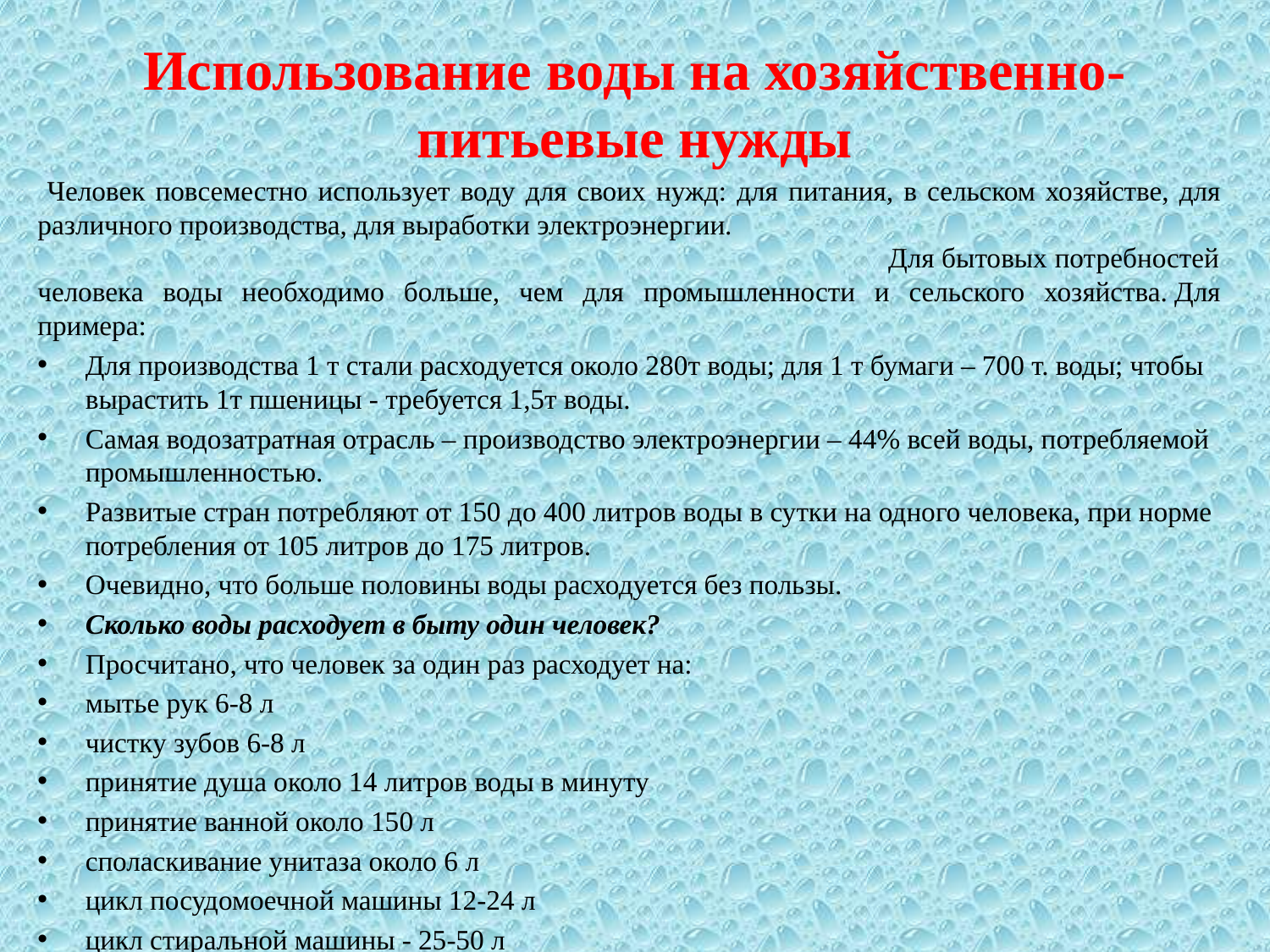

# Использование воды на хозяйственно-питьевые нужды
 Человек повсеместно использует воду для своих нужд: для питания, в сельском хозяйстве, для различного производства, для выработки электроэнергии.                                                                                                                                                                                         Для бытовых потребностей человека воды необходимо больше, чем для промышленности и сельского хозяйства. Для примера:
Для производства 1 т стали расходуется около 280т воды; для 1 т бумаги – 700 т. воды; чтобы вырастить 1т пшеницы - требуется 1,5т воды.
Самая водозатратная отрасль – производство электроэнергии – 44% всей воды, потребляемой промышленностью.
Развитые стран потребляют от 150 до 400 литров воды в сутки на одного человека, при норме потребления от 105 литров до 175 литров.
Очевидно, что больше половины воды расходуется без пользы.
Сколько воды расходует в быту один человек?
Просчитано, что человек за один раз расходует на:
мытье рук 6-8 л
чистку зубов 6-8 л
принятие душа около 14 литров воды в минуту
принятие ванной около 150 л
споласкивание унитаза около 6 л
цикл посудомоечной машины 12-24 л
цикл стиральной машины - 25-50 л